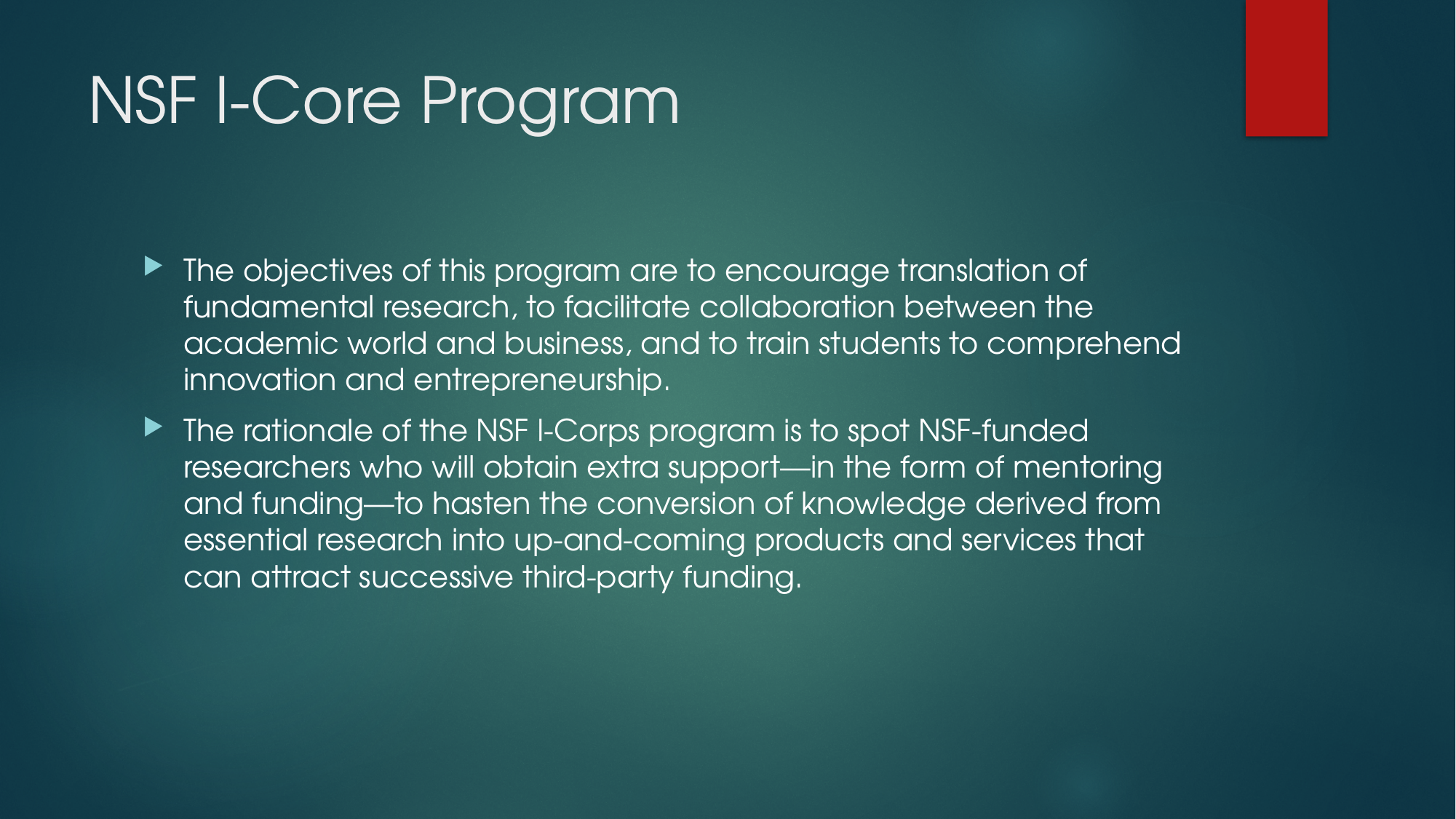

# NSF I-Core Program
The objectives of this program are to encourage translation of fundamental research, to facilitate collaboration between the academic world and business, and to train students to comprehend innovation and entrepreneurship.
The rationale of the NSF I-Corps program is to spot NSF-funded researchers who will obtain extra support—in the form of mentoring and funding—to hasten the conversion of knowledge derived from essential research into up-and-coming products and services that can attract successive third-party funding.